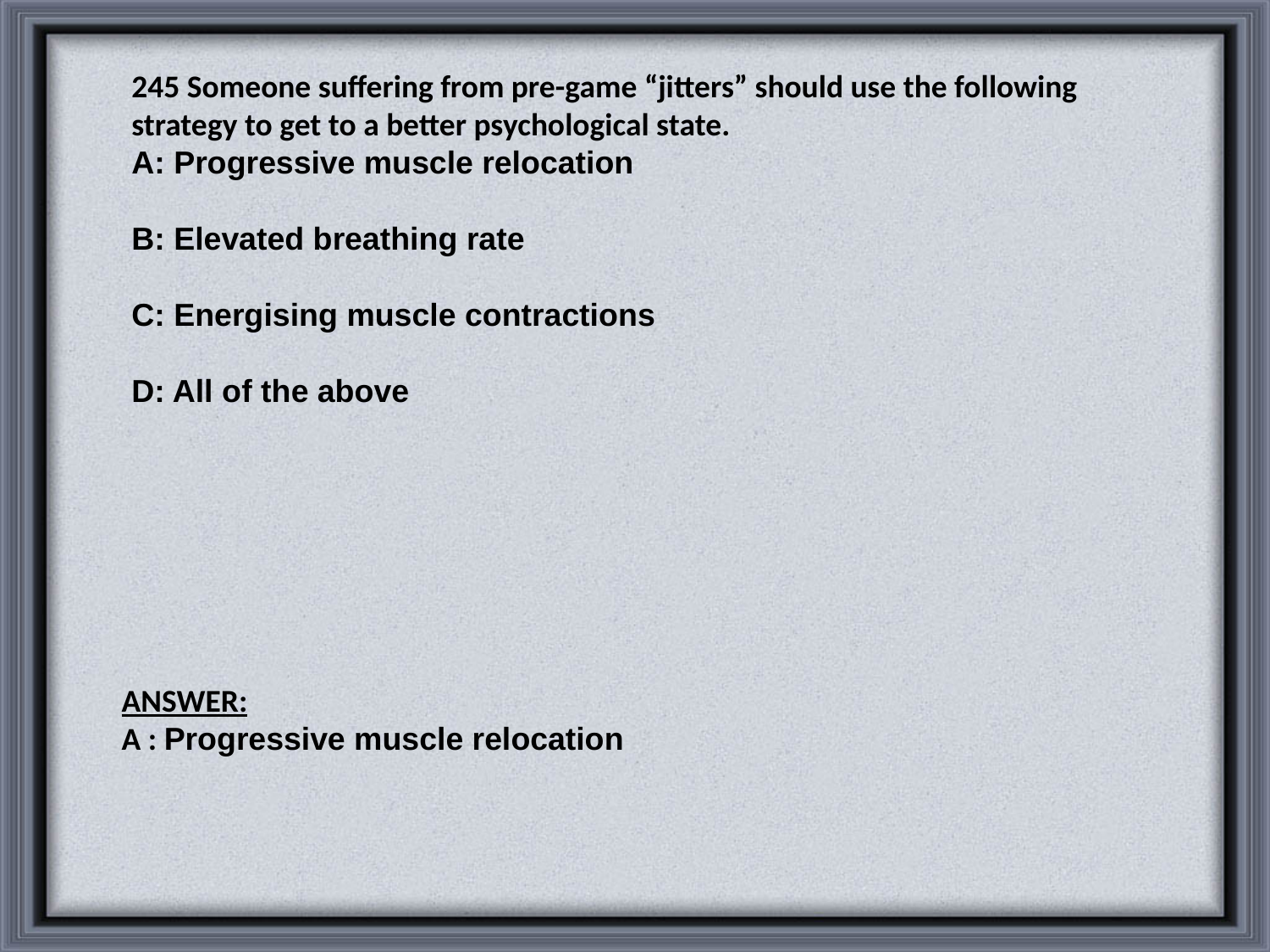

245 Someone suffering from pre-game “jitters” should use the following strategy to get to a better psychological state.
A: Progressive muscle relocation

B: Elevated breathing rate

C: Energising muscle contractions

D: All of the above

ANSWER:
A : Progressive muscle relocation